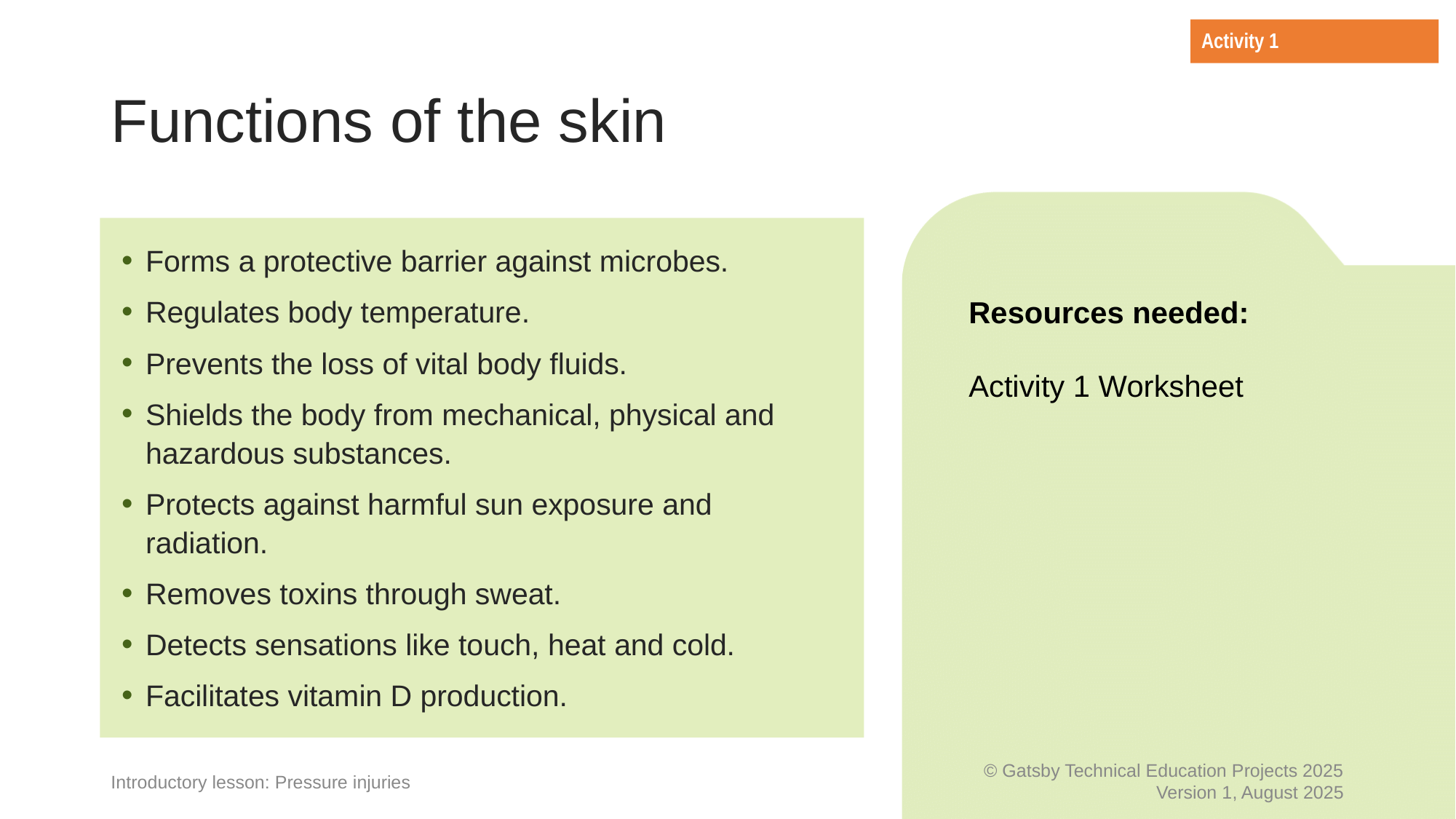

Activity 1

# Functions of the skin
Forms a protective barrier against microbes.
Regulates body temperature.
Prevents the loss of vital body fluids.
Shields the body from mechanical, physical and hazardous substances.
Protects against harmful sun exposure and radiation.
Removes toxins through sweat.
Detects sensations like touch, heat and cold.
Facilitates vitamin D production.

Resources needed:

Activity 1 Worksheet
Introductory lesson: Pressure injuries